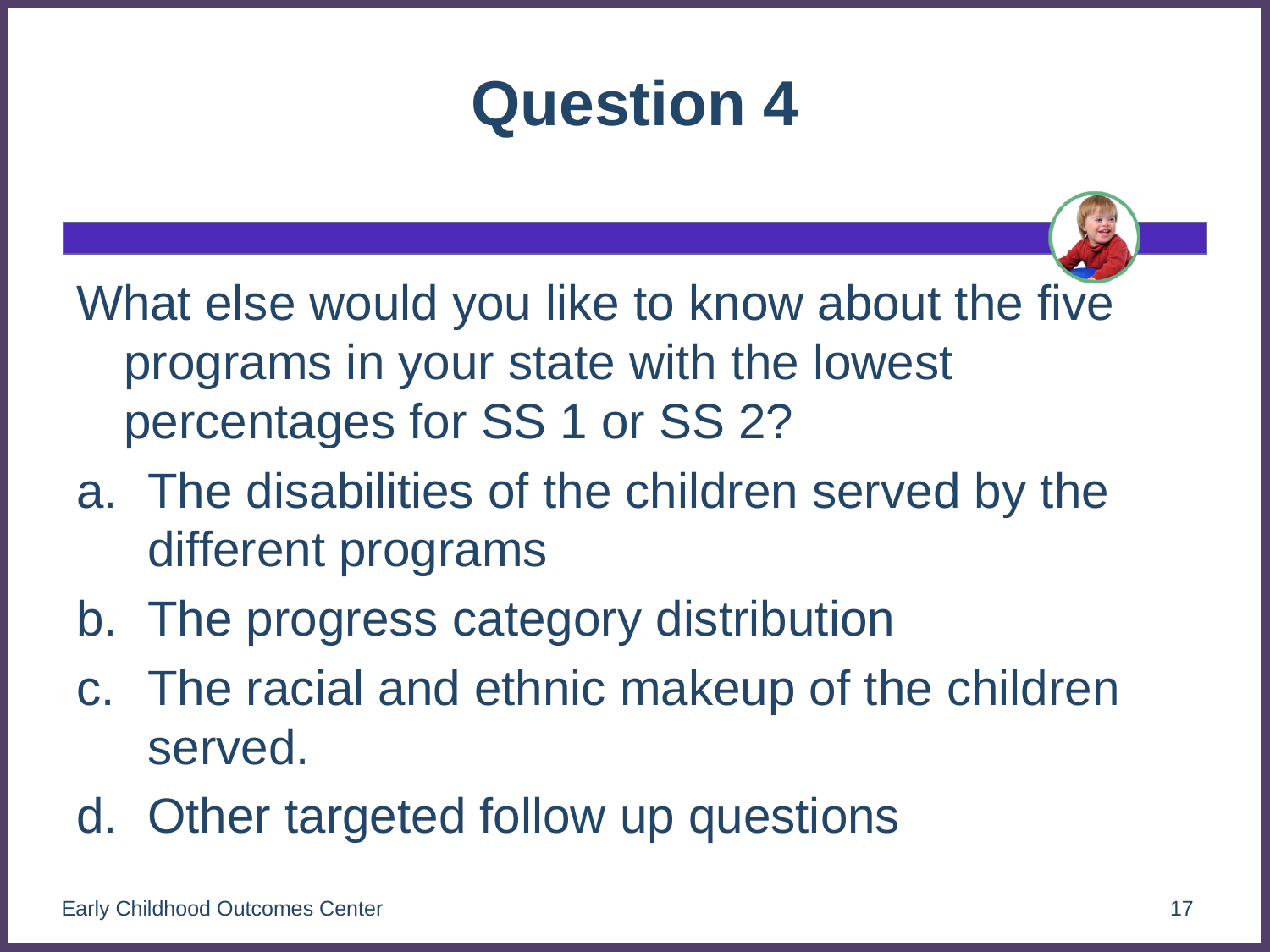

# Question 4
What else would you like to know about the five programs in your state with the lowest percentages for SS 1 or SS 2?
The disabilities of the children served by the different programs
The progress category distribution
The racial and ethnic makeup of the children served.
Other targeted follow up questions

Early Childhood Outcomes Center
17